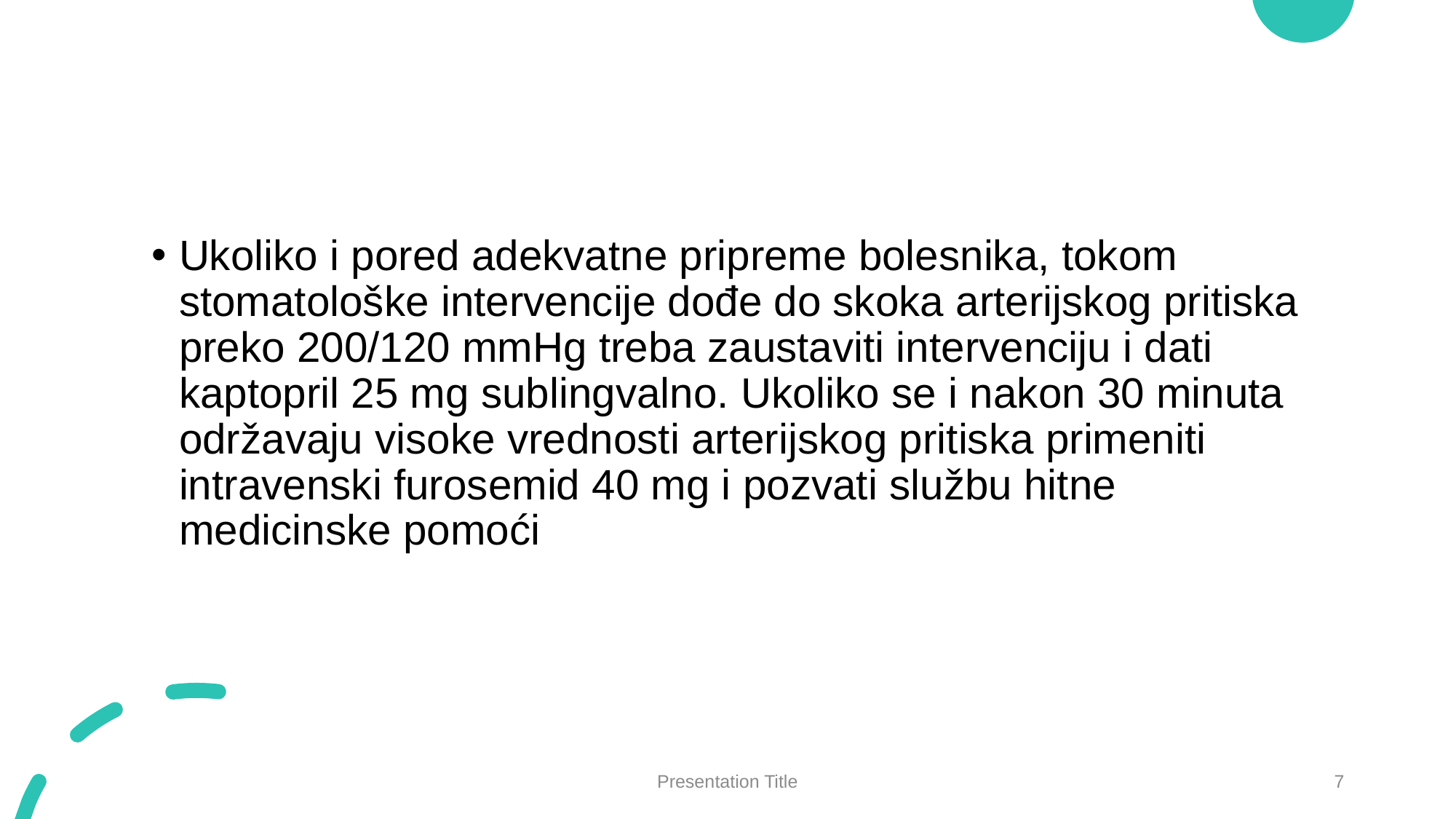

#
Ukoliko i pored adekvatne pripreme bolesnika, tokom stomatološke intervencije dođe do skoka arterijskog pritiska preko 200/120 mmHg treba zaustaviti intervenciju i dati kaptopril 25 mg sublingvalno. Ukoliko se i nakon 30 minuta održavaju visoke vrednosti arterijskog pritiska primeniti intravenski furosemid 40 mg i pozvati službu hitne medicinske pomoći
Presentation Title
7